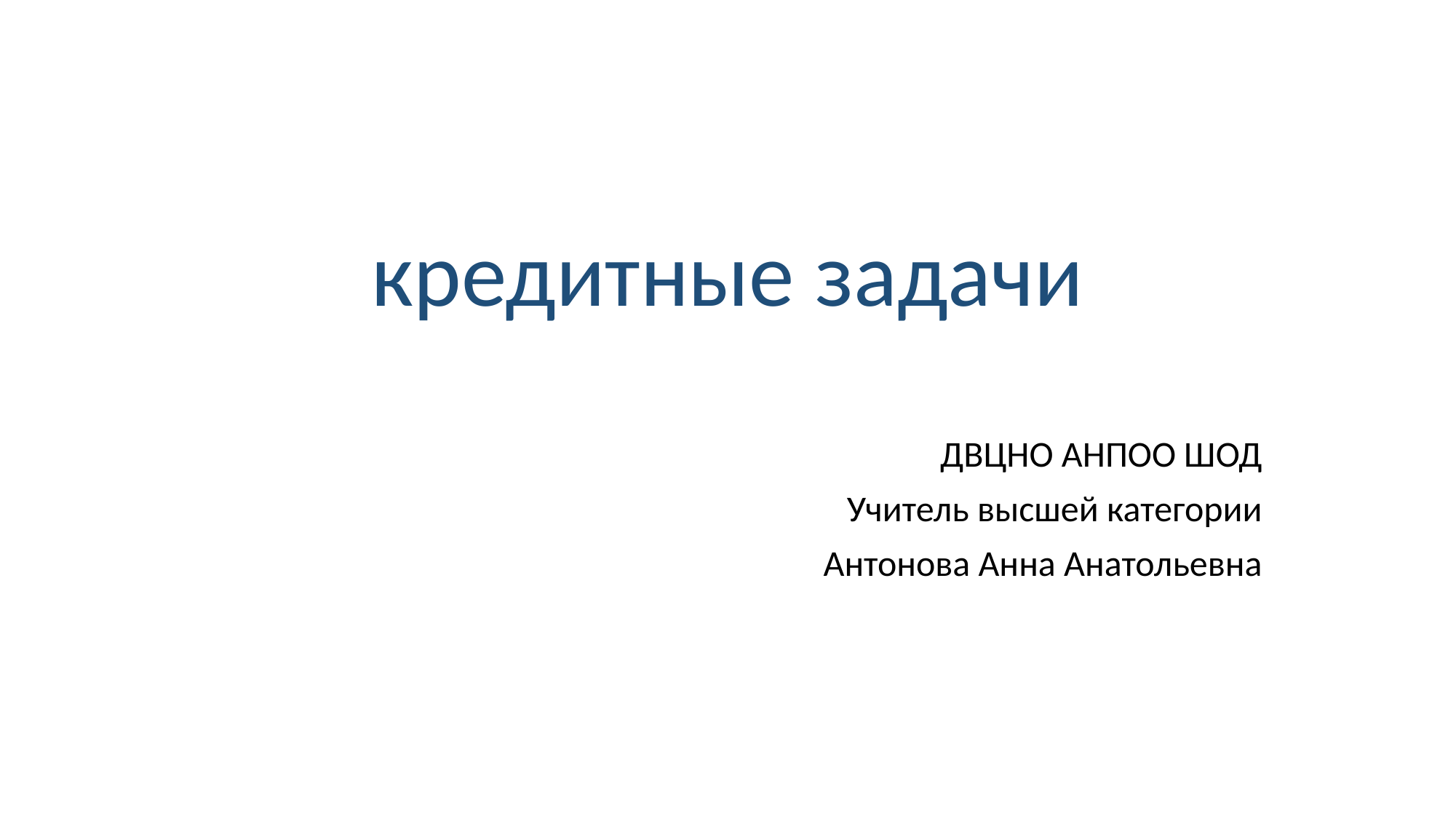

# кредитные задачи
ДВЦНО АНПОО ШОД
Учитель высшей категории
Антонова Анна Анатольевна